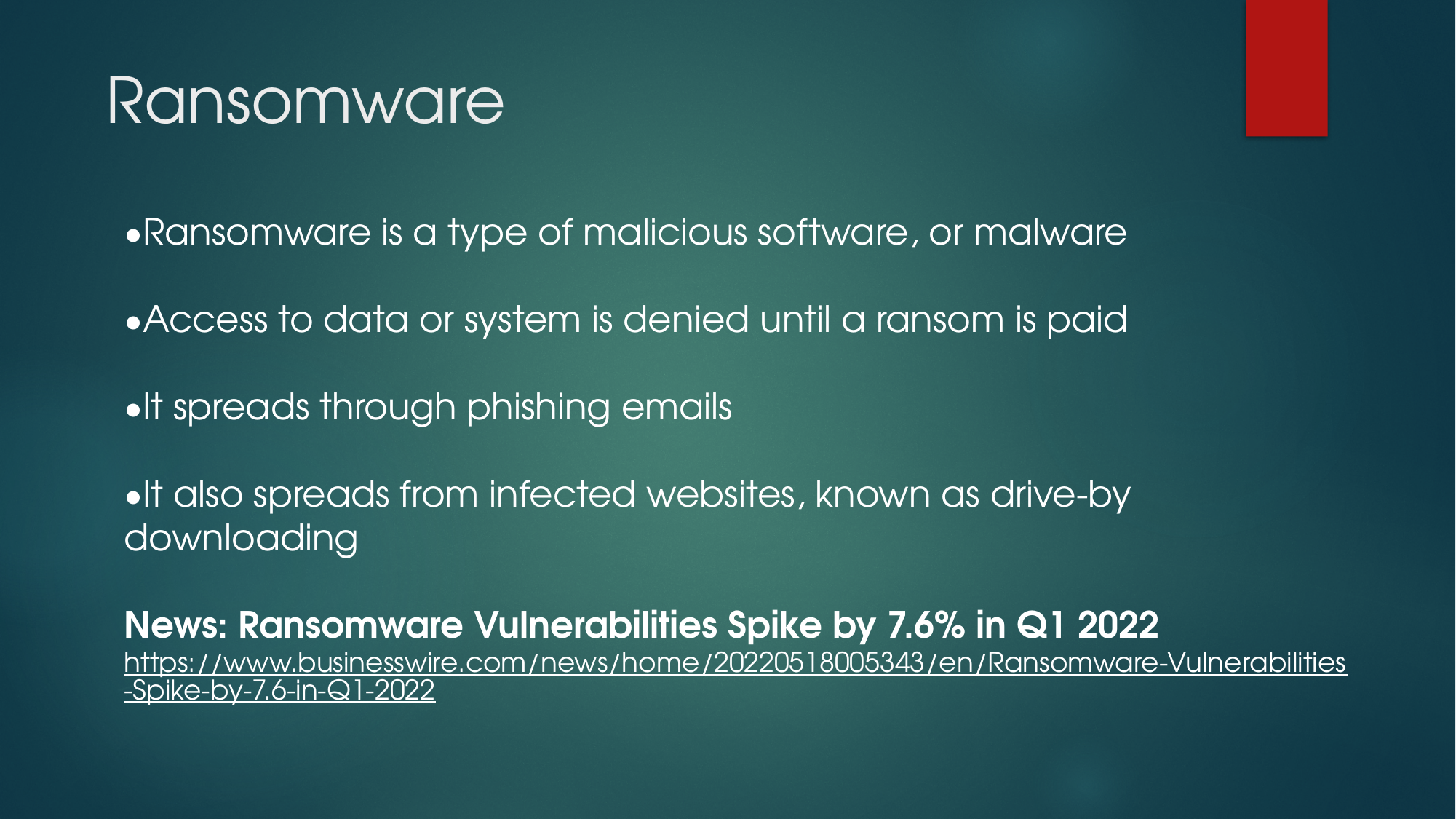

# Ransomware
•Ransomware is a type of malicious software, or malware

•Access to data or system is denied until a ransom is paid

•It spreads through phishing emails

•It also spreads from infected websites, known as drive-by downloading

News: Ransomware Vulnerabilities Spike by 7.6% in Q1 2022
https://www.businesswire.com/news/home/20220518005343/en/Ransomware-Vulnerabilities-Spike-by-7.6-in-Q1-2022